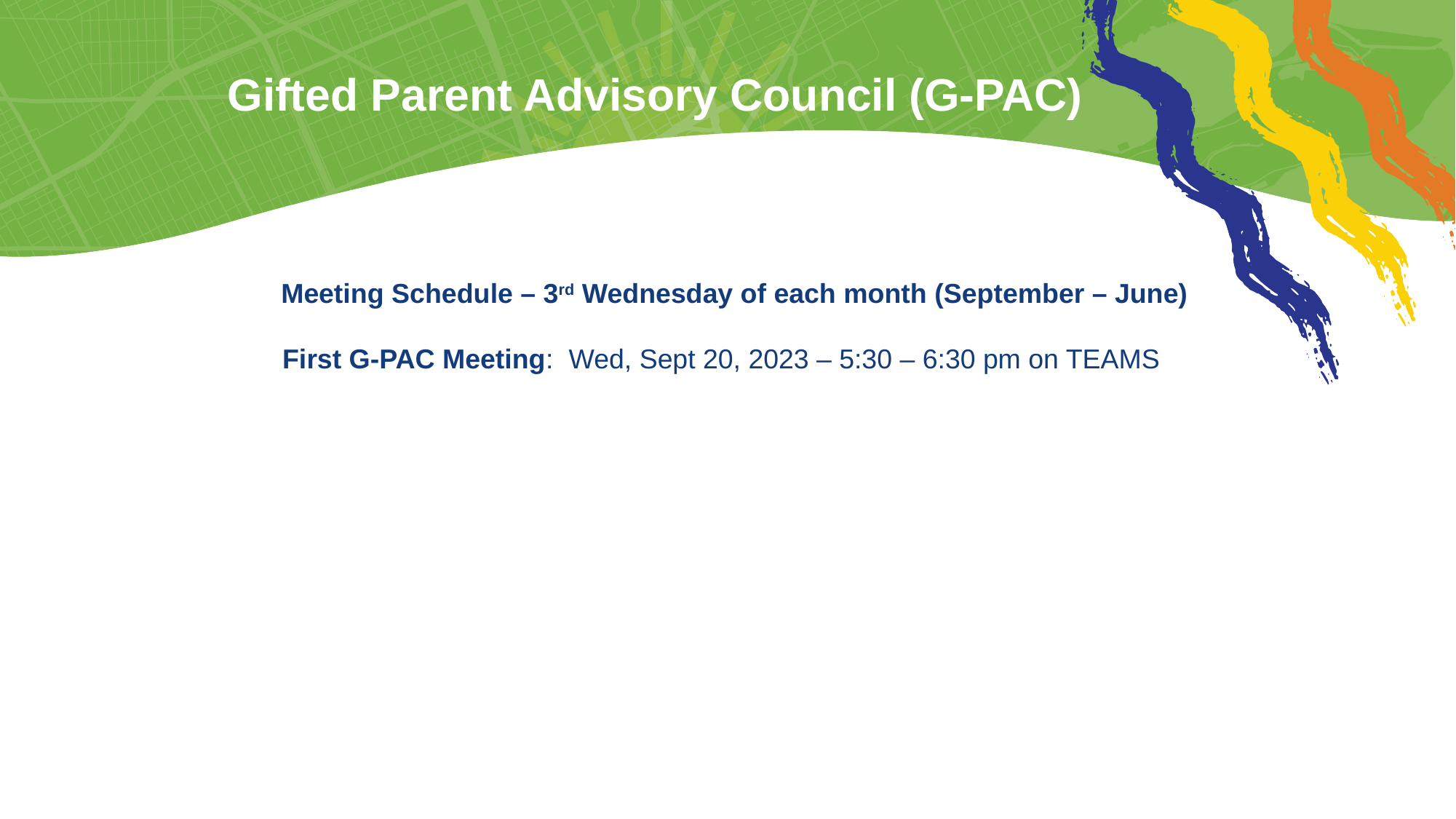

# Gifted Parent Advisory Council (G-PAC)
Meeting Schedule – 3rd Wednesday of each month (September – June)

   First G-PAC Meeting:  Wed, Sept 20, 2023 – 5:30 – 6:30 pm on TEAMS